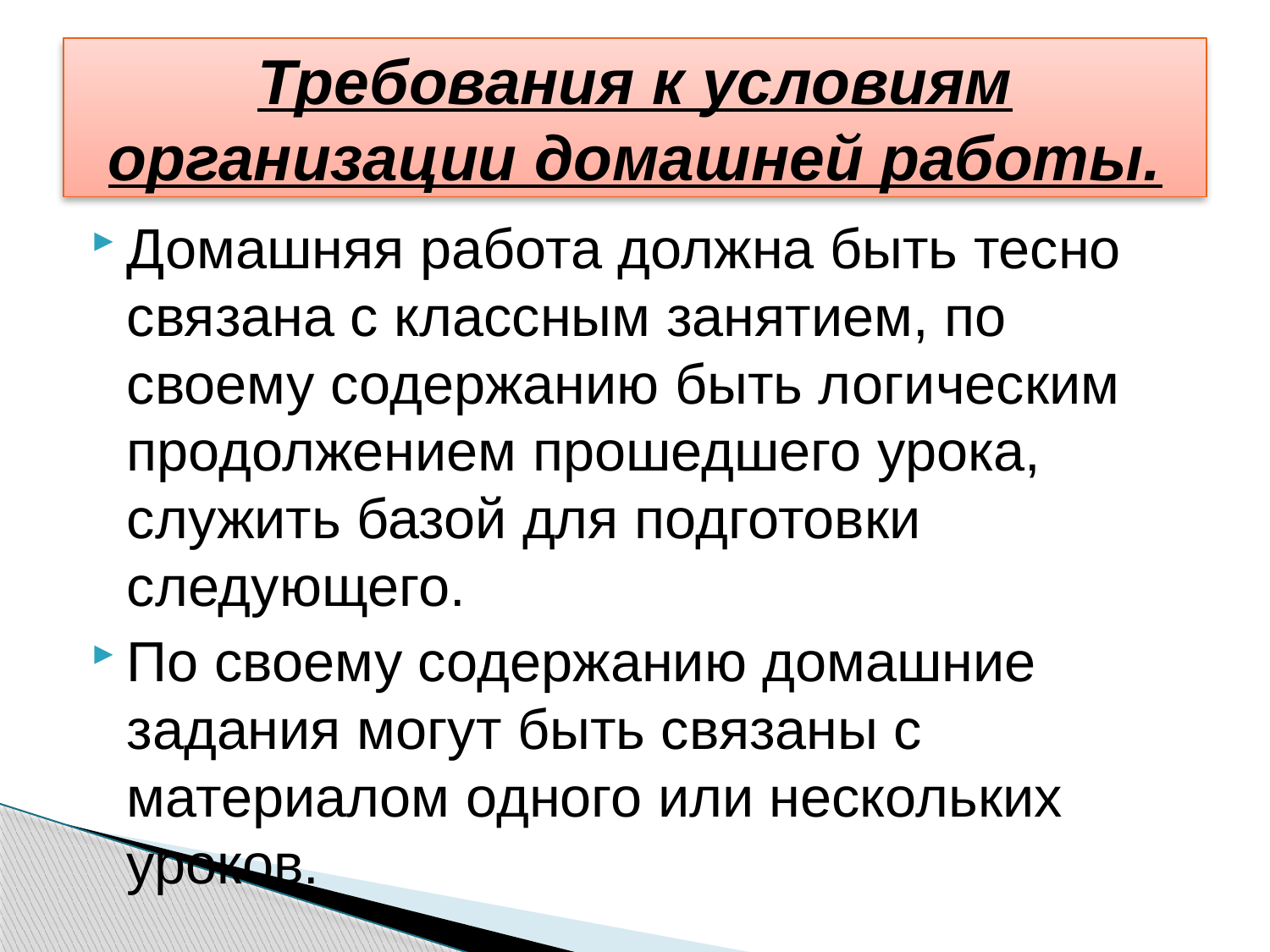

# Требования к условиям организации домашней работы.
Домашняя работа должна быть тесно связана с классным занятием, по своему содержанию быть логическим продолжением прошедшего урока, служить базой для подготовки следующего.
По своему содержанию домашние задания могут быть связаны с материалом одного или нескольких уроков.